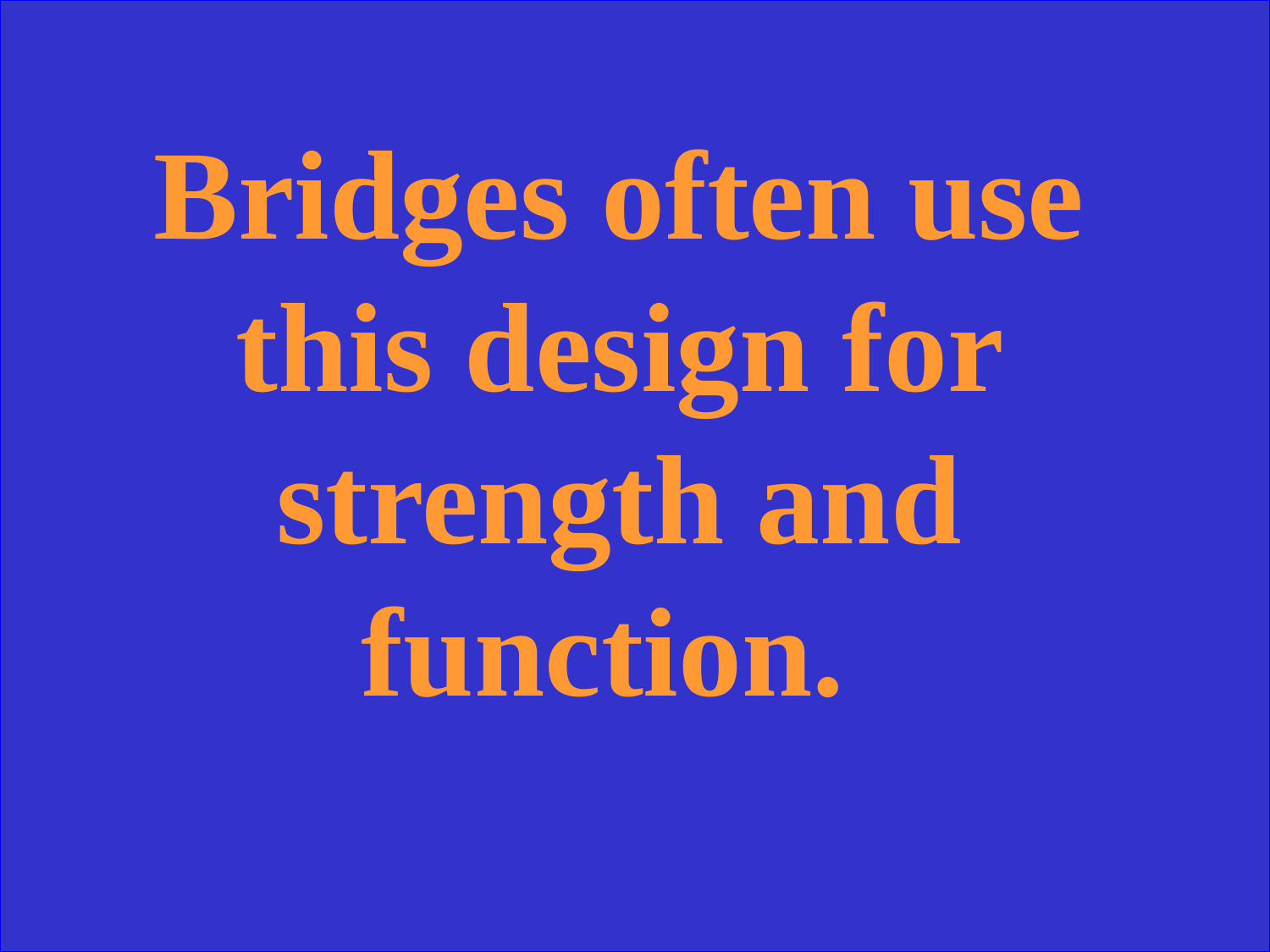

Bridges often use this design for strength and function.